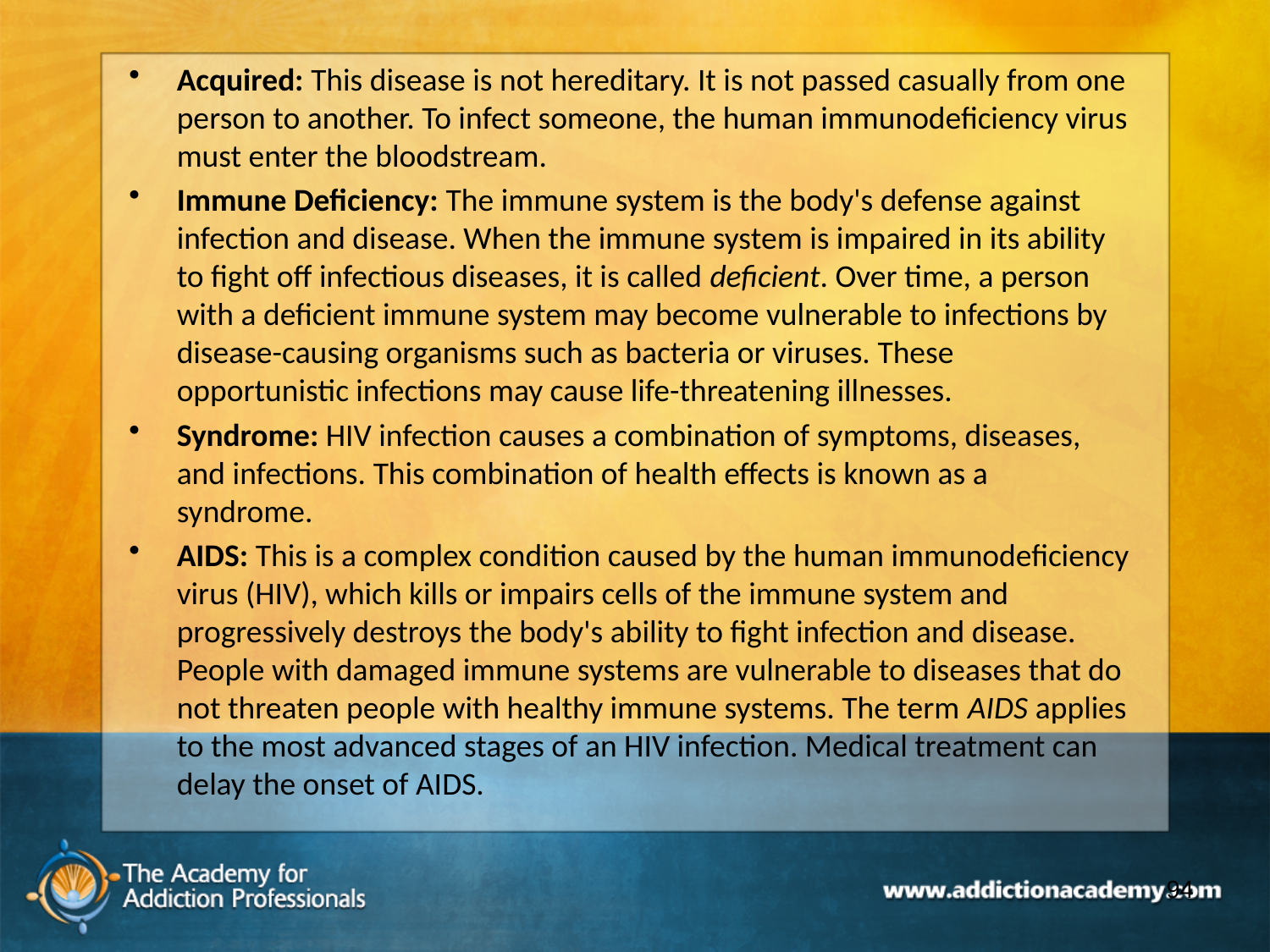

Acquired: This disease is not hereditary. It is not passed casually from one person to another. To infect someone, the human immunodeficiency virus must enter the bloodstream.
Immune Deficiency: The immune system is the body's defense against infection and disease. When the immune system is impaired in its ability to fight off infectious diseases, it is called deficient. Over time, a person with a deficient immune system may become vulnerable to infections by disease-causing organisms such as bacteria or viruses. These opportunistic infections may cause life-threatening illnesses.
Syndrome: HIV infection causes a combination of symptoms, diseases, and infections. This combination of health effects is known as a syndrome.
AIDS: This is a complex condition caused by the human immunodeficiency virus (HIV), which kills or impairs cells of the immune system and progressively destroys the body's ability to fight infection and disease. People with damaged immune systems are vulnerable to diseases that do not threaten people with healthy immune systems. The term AIDS applies to the most advanced stages of an HIV infection. Medical treatment can delay the onset of AIDS.

94